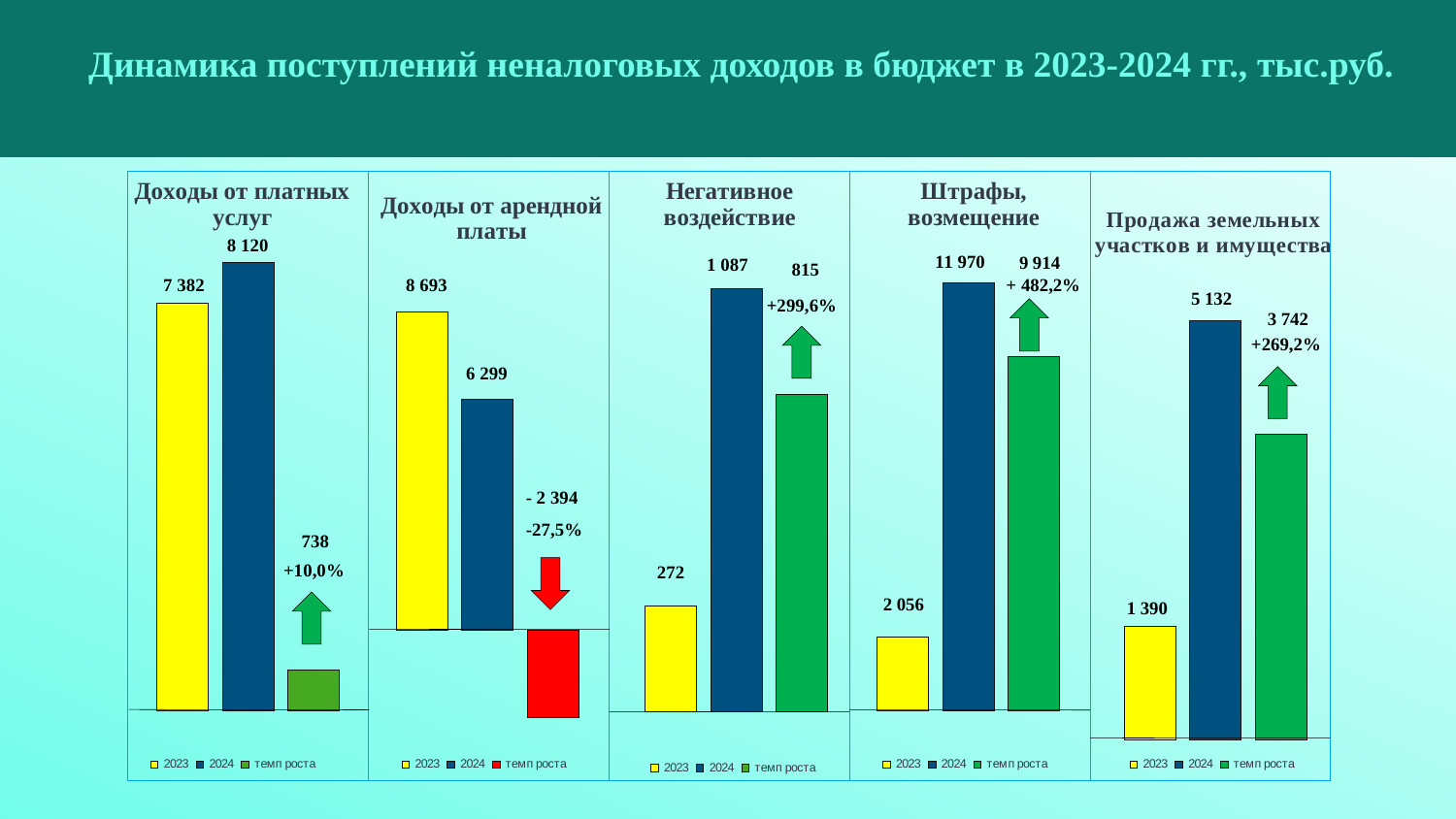

Динамика поступлений неналоговых доходов в бюджет в 2023-2024 гг., тыс.руб.

### Chart: Доходы от платных услуг

| Category | 2023 | 2024 | темп роста |
|---|---|---|---|
| НДФЛ | 7382.0 | 8120.0 | 738.0 |

### Chart: Негативное воздействие

| Category | 2023 | 2024 | темп роста |
|---|---|---|---|
| УСН | 272.0 | 1087.0 | 815.0 |

### Chart: Штрафы,
возмещение

| Category | 2023 | 2024 | темп роста |
|---|---|---|---|
| ЕНВД | 2056.0 | 11970.0 | 9914.0 |

### Chart: Доходы от арендной платы

| Category | 2023 | 2024 | темп роста |
|---|---|---|---|
| доходы от уплаты акцизов | 8693.0 | 6299.0 | -2394.0 |

### Chart: Продажа земельных участков и имущества

| Category | 2023 | 2024 | темп роста |
|---|---|---|---|
| ЕСхН | 1390.0 | 5132.0 | 3742.0 |
8 120
1 087
815
7 382
8 693
+299,6%

6 299

- 2 394
-27,5%
738
+10,0%
272